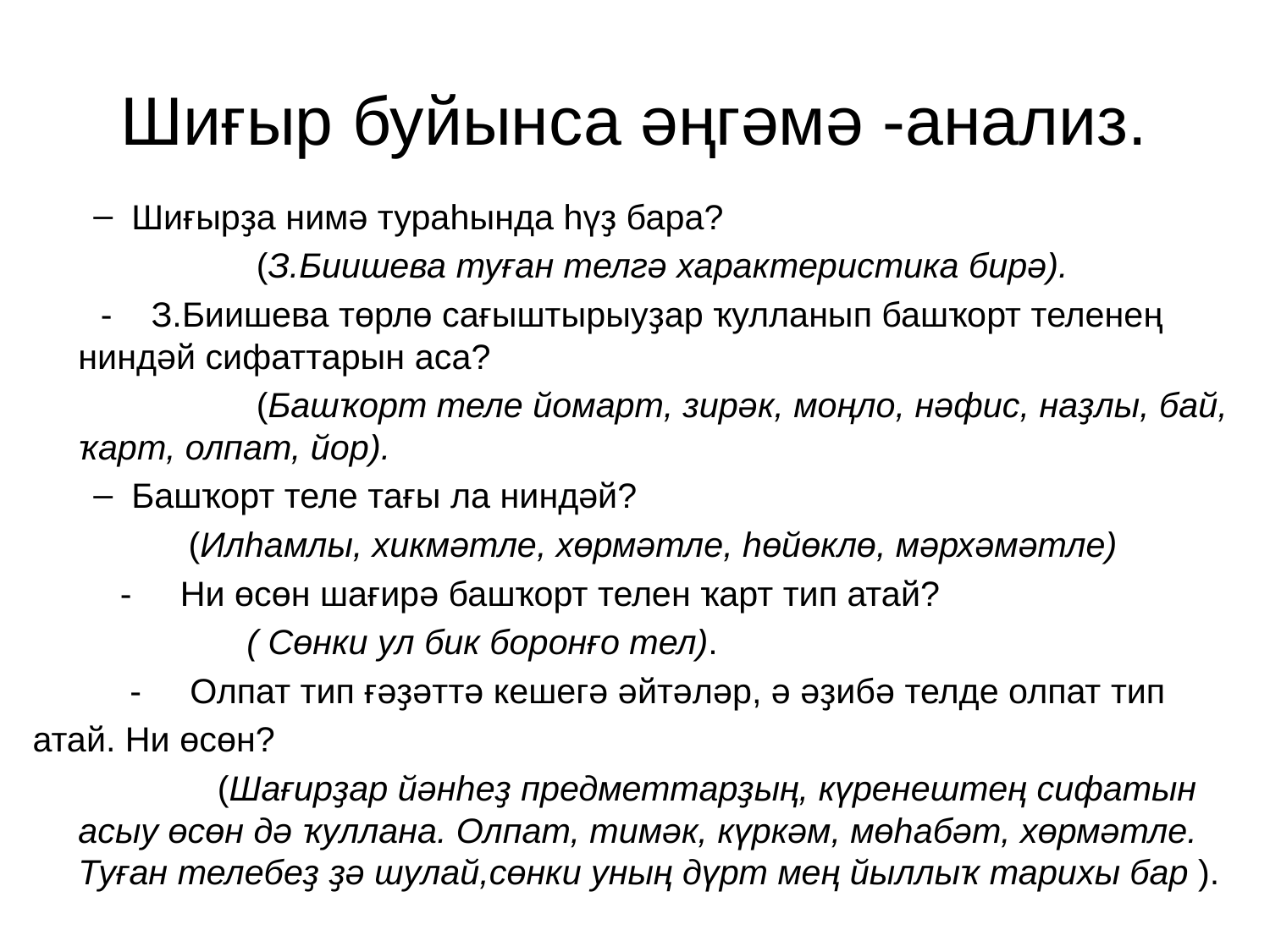

# Шиғыр буйынса әңгәмә -анализ.
Шиғырҙа нимә тураһында һүҙ бара?
                       (З.Биишева туған телгә характеристика бирә).
       -    З.Биишева төрлө сағыштырыуҙар ҡулланып башҡорт теленең ниндәй сифаттарын аса?
                       (Башҡорт теле йомарт, зирәк, моңло, нәфис, наҙлы, бай, ҡарт, олпат, йор).
Башҡорт теле тағы ла ниндәй?
                (Илһамлы, хикмәтле, хөрмәтле, һөйөклө, мәрхәмәтле)
         -     Ни өсөн шағирә башҡорт телен ҡарт тип атай?
                      ( Сөнки ул бик боронғо тел).
          -     Олпат тип ғәҙәттә кешегә әйтәләр, ә әҙибә телде олпат тип
атай. Ни өсөн?
                   (Шағирҙар йәнһеҙ предметтарҙың, күренештең сифатын асыу өсөн дә ҡуллана. Олпат, тимәк, күркәм, мөһабәт, хөрмәтле. Туған телебеҙ ҙә шулай,сөнки уның дүрт мең йыллыҡ тарихы бар ).